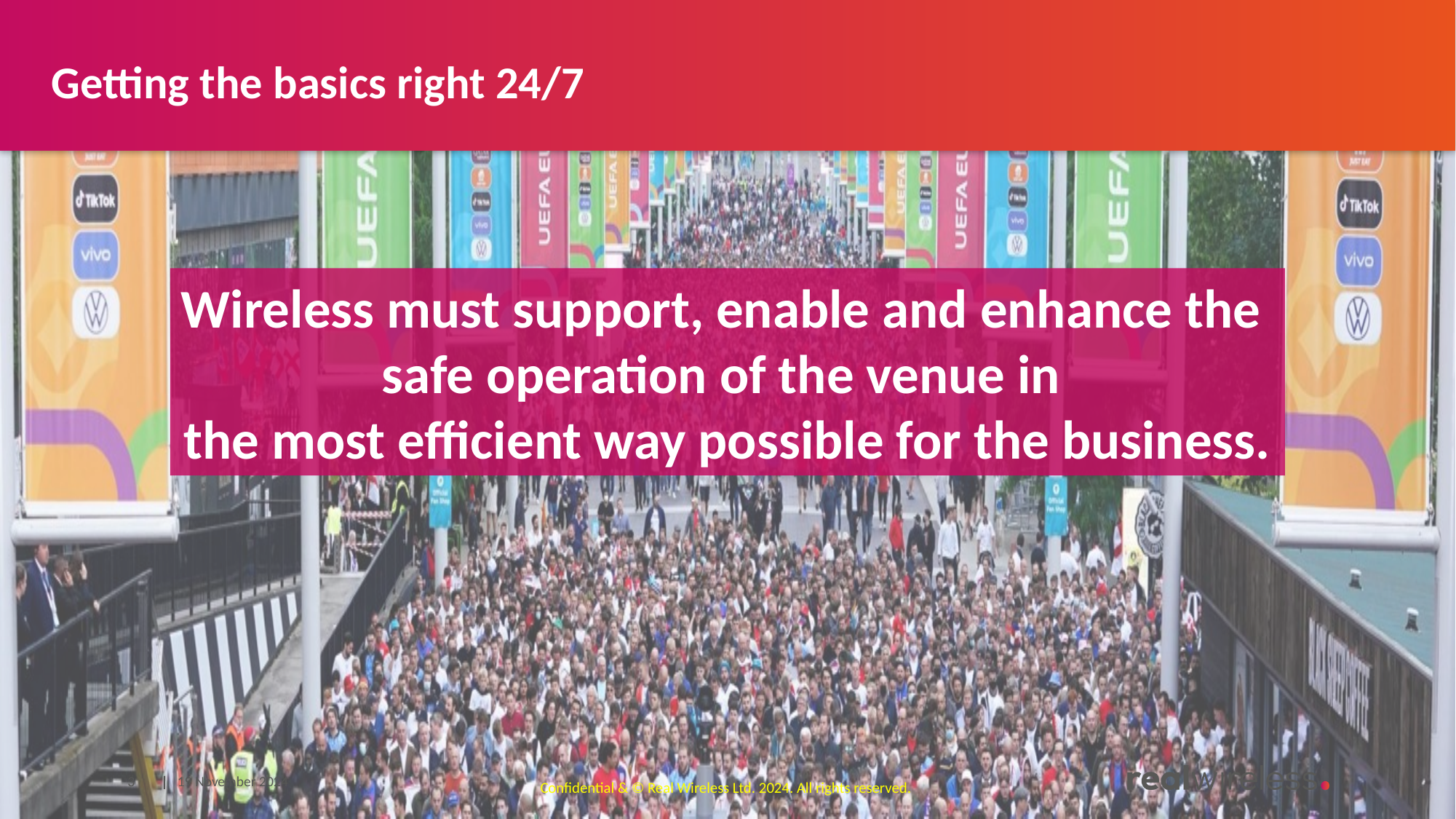

# Getting the basics right 24/7
Wireless must support, enable and enhance the
safe operation of the venue in
the most efficient way possible for the business.
3
19 November 2024
Confidential & © Real Wireless Ltd. 2024. All rights reserved.